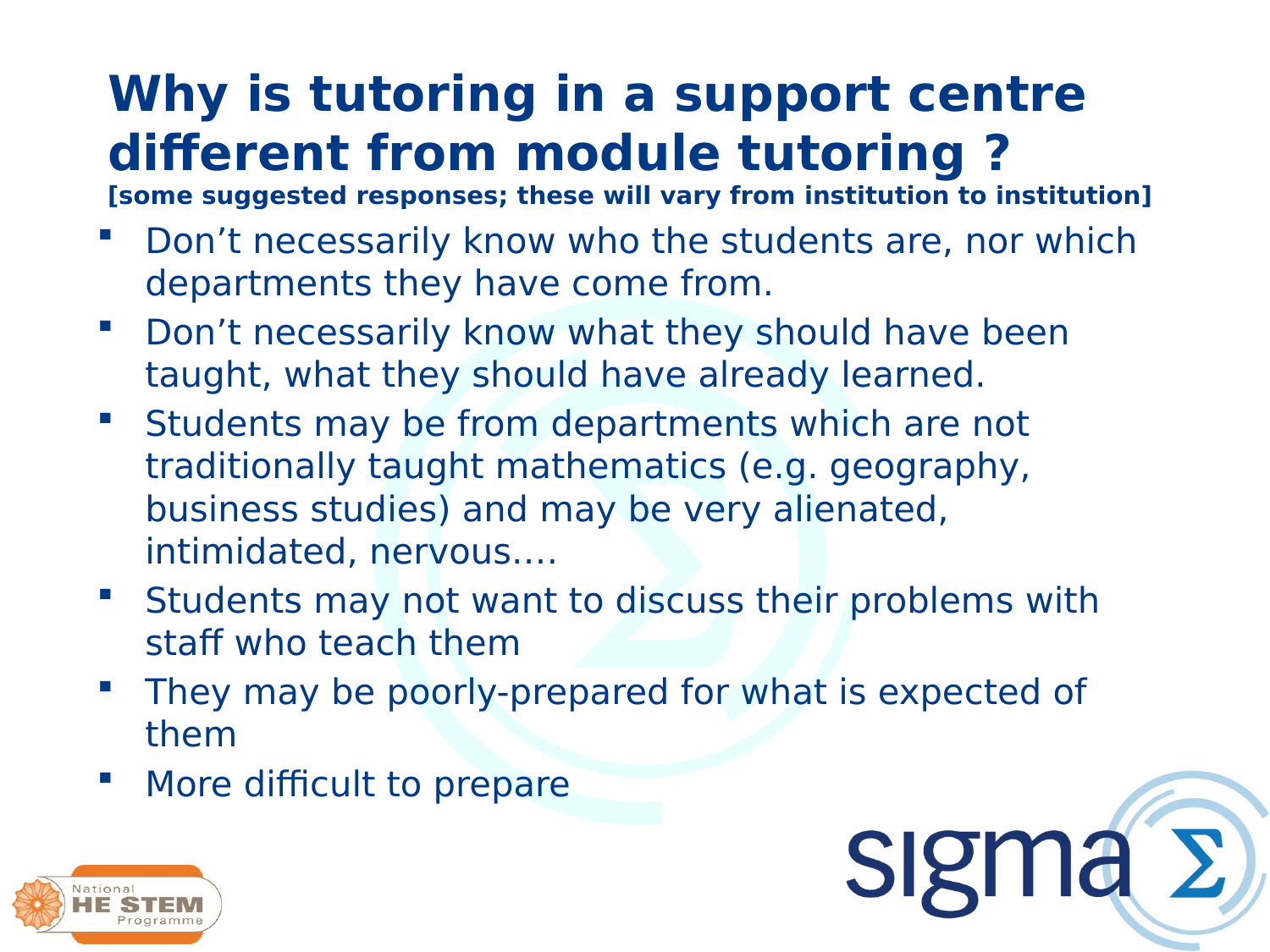

# Why is tutoring in a support centre different from module tutoring ? [some suggested responses; these will vary from institution to institution]
Don’t necessarily know who the students are, nor which departments they have come from.
Don’t necessarily know what they should have been taught, what they should have already learned.
Students may be from departments which are not traditionally taught mathematics (e.g. geography, business studies) and may be very alienated, intimidated, nervous….
Students may not want to discuss their problems with staff who teach them
They may be poorly-prepared for what is expected of them
More difficult to prepare